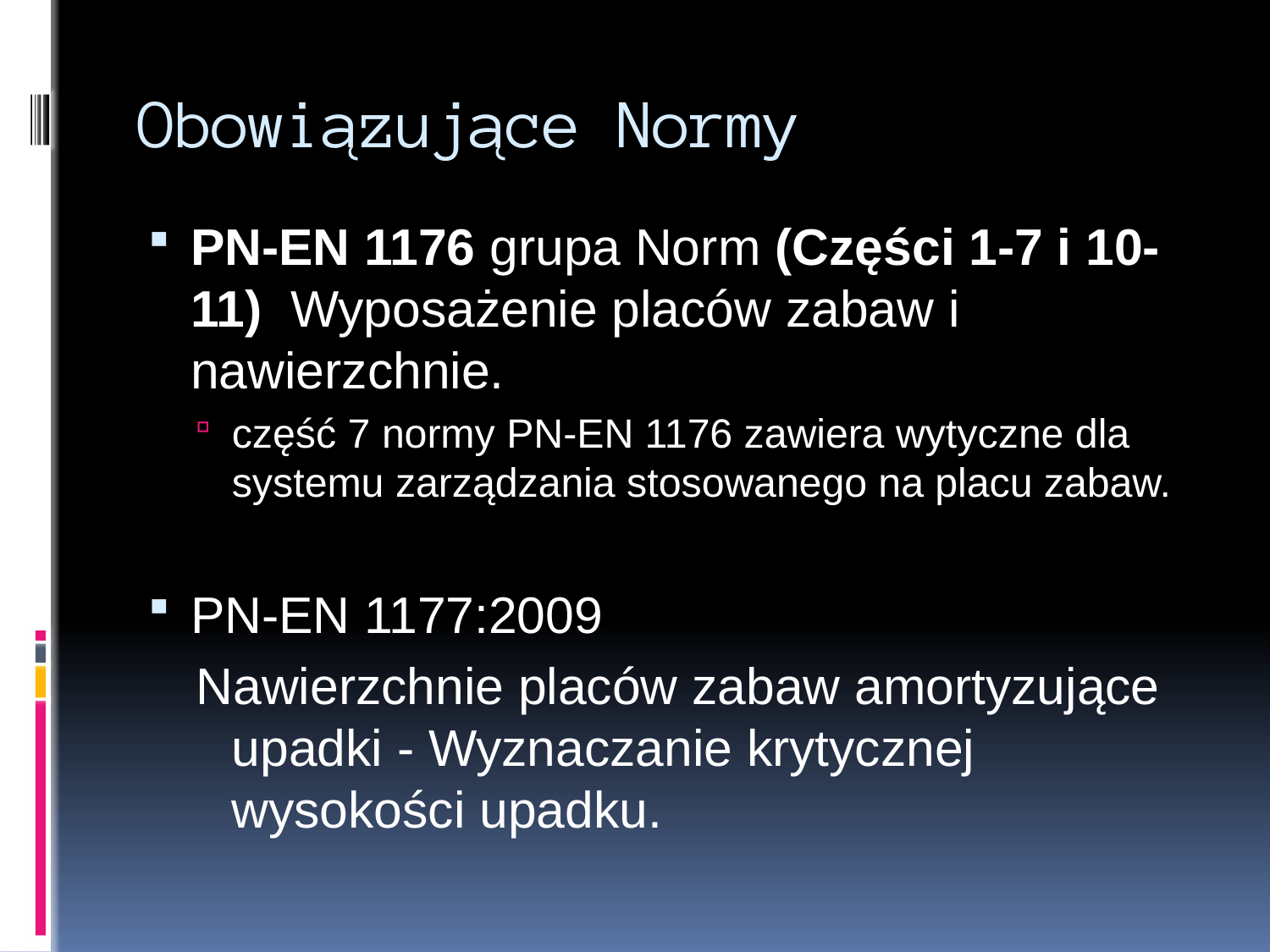

# Obowiązujące Normy
PN-EN 1176 grupa Norm (Części 1-7 i 10-11)  Wyposażenie placów zabaw i nawierzchnie.
część 7 normy PN-EN 1176 zawiera wytyczne dla systemu zarządzania stosowanego na placu zabaw.

PN-EN 1177:2009
Nawierzchnie placów zabaw amortyzujące upadki - Wyznaczanie krytycznej wysokości upadku.